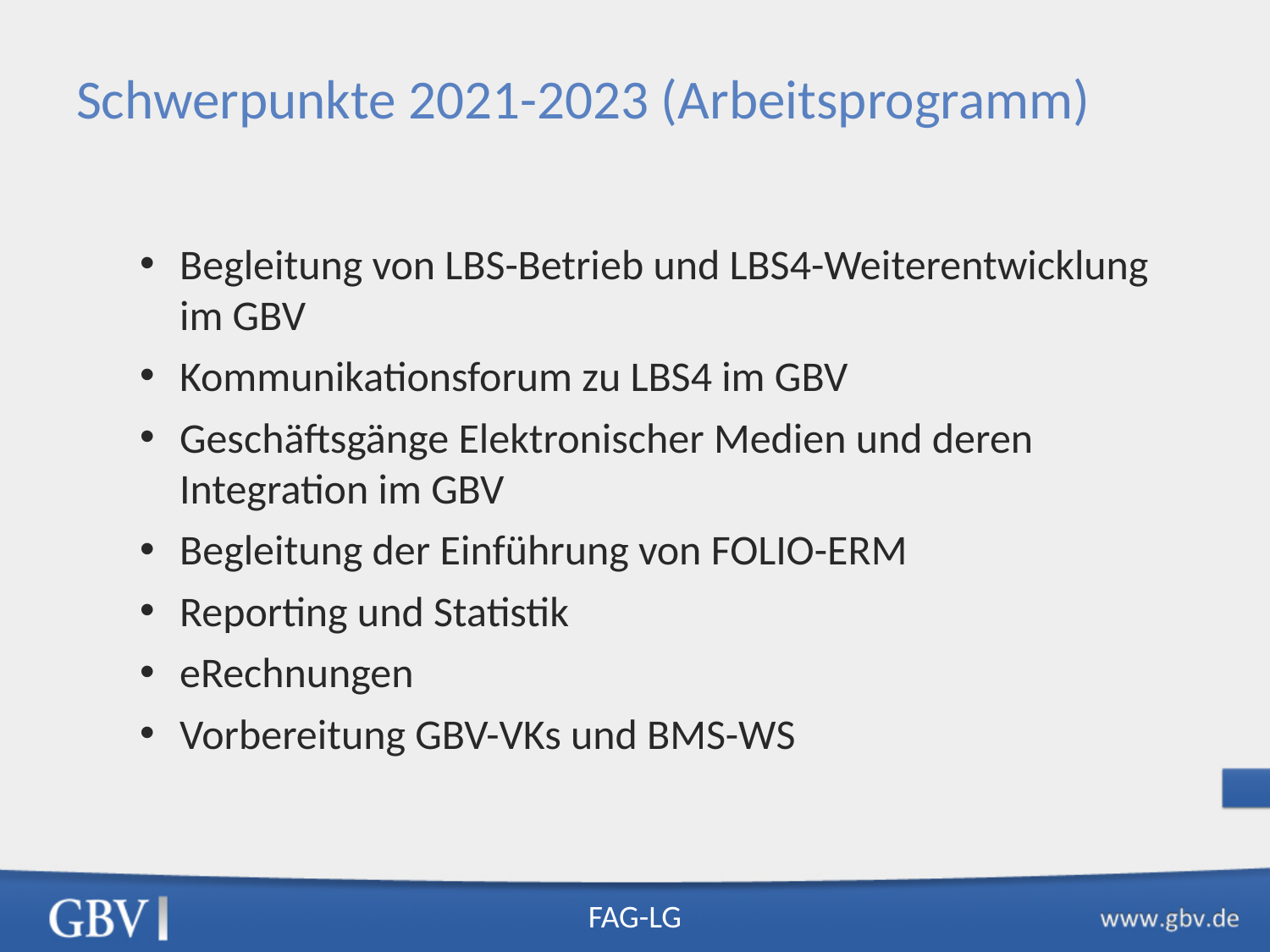

# Schwerpunkte 2021-2023 (Arbeitsprogramm)

Begleitung von LBS-Betrieb und LBS4-Weiterentwicklung im GBV
Kommunikationsforum zu LBS4 im GBV
Geschäftsgänge Elektronischer Medien und deren Integration im GBV
Begleitung der Einführung von FOLIO-ERM
Reporting und Statistik
eRechnungen
Vorbereitung GBV-VKs und BMS-WS
3
FAG-LG